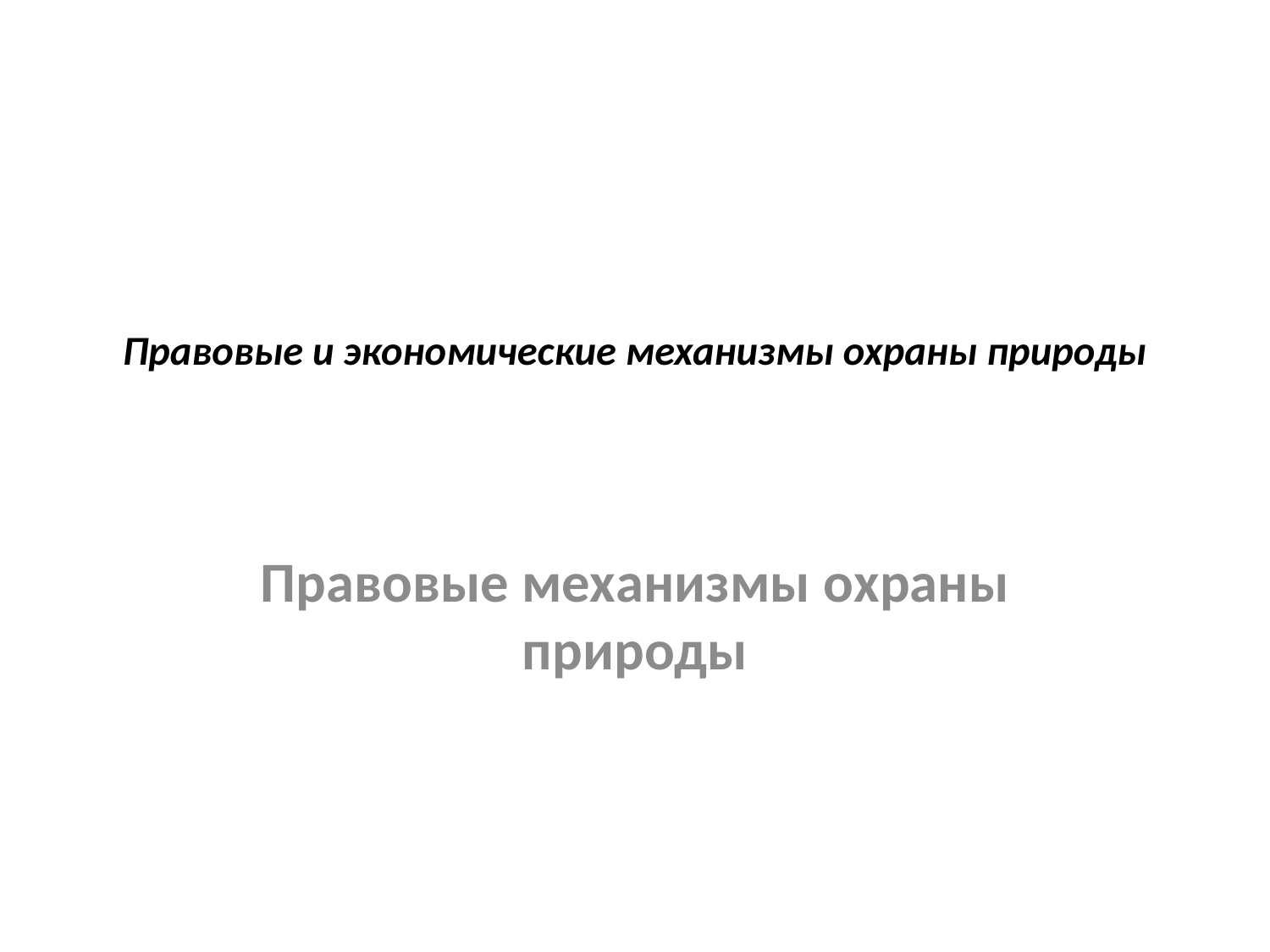

# Правовые и экономические механизмы охраны природы
Правовые механизмы охраны природы